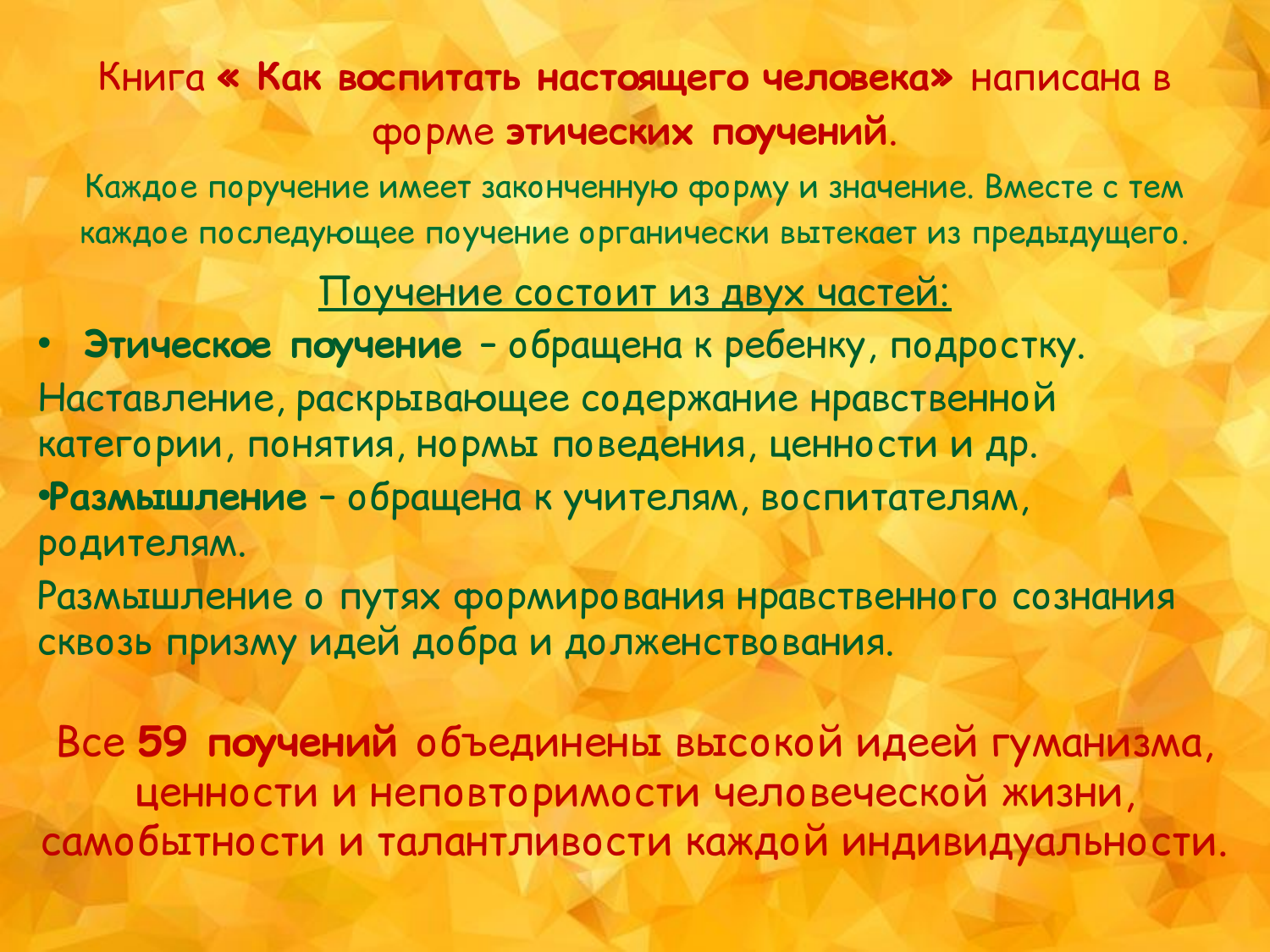

Книга « Как воспитать настоящего человека» написана в форме этических поучений.
Каждое поручение имеет законченную форму и значение. Вместе с тем каждое последующее поучение органически вытекает из предыдущего.
Поучение состоит из двух частей:
Этическое поучение – обращена к ребенку, подростку.
Наставление, раскрывающее содержание нравственной категории, понятия, нормы поведения, ценности и др.
Размышление – обращена к учителям, воспитателям, родителям.
Размышление о путях формирования нравственного сознания сквозь призму идей добра и долженствования.

Все 59 поучений объединены высокой идеей гуманизма, ценности и неповторимости человеческой жизни, самобытности и талантливости каждой индивидуальности.